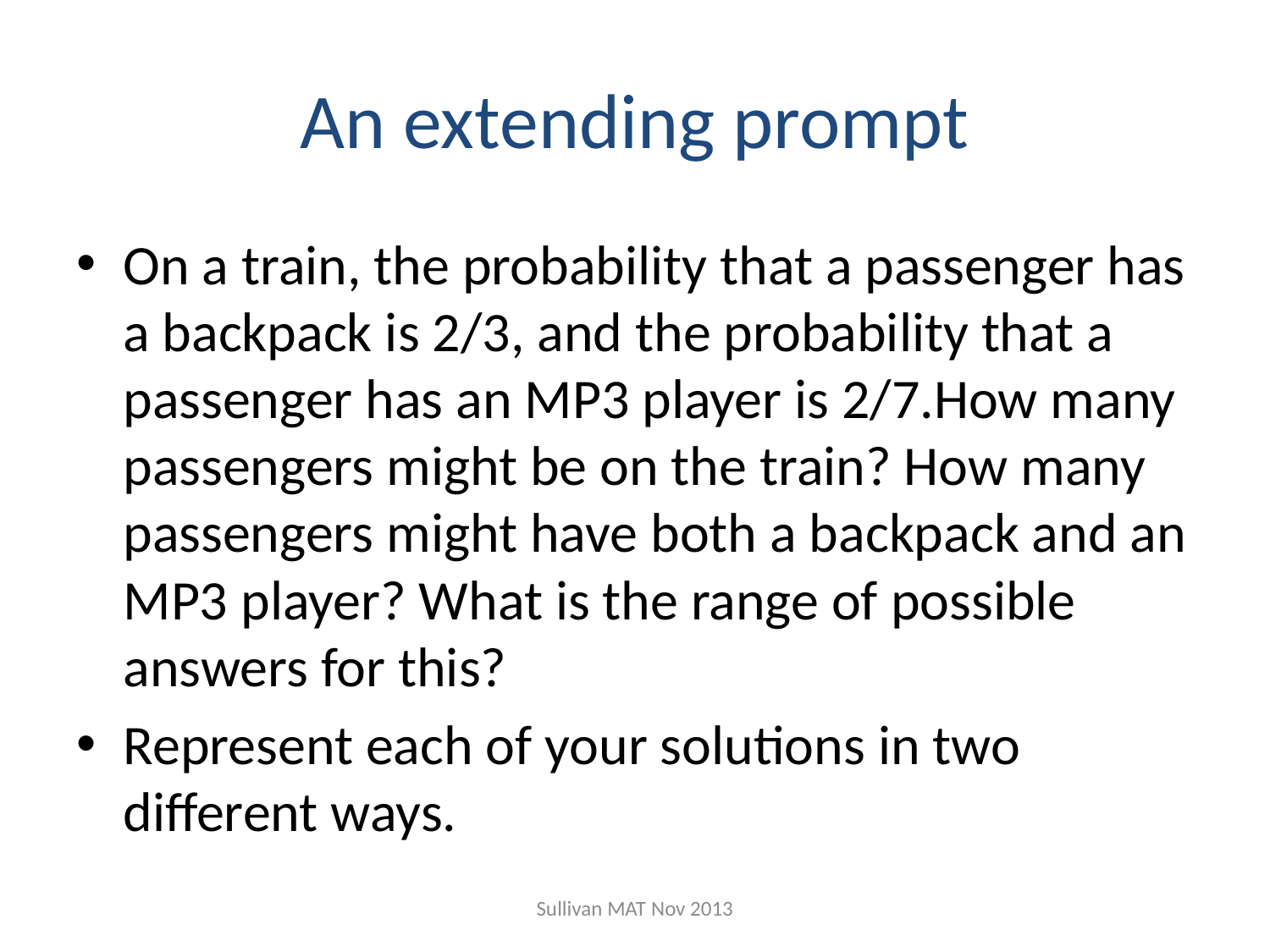

# An extending prompt
On a train, the probability that a passenger has a backpack is 2/3, and the probability that a passenger has an MP3 player is 2/7.How many passengers might be on the train? How many passengers might have both a backpack and an MP3 player? What is the range of possible answers for this?
Represent each of your solutions in two different ways.

Sullivan MAT Nov 2013